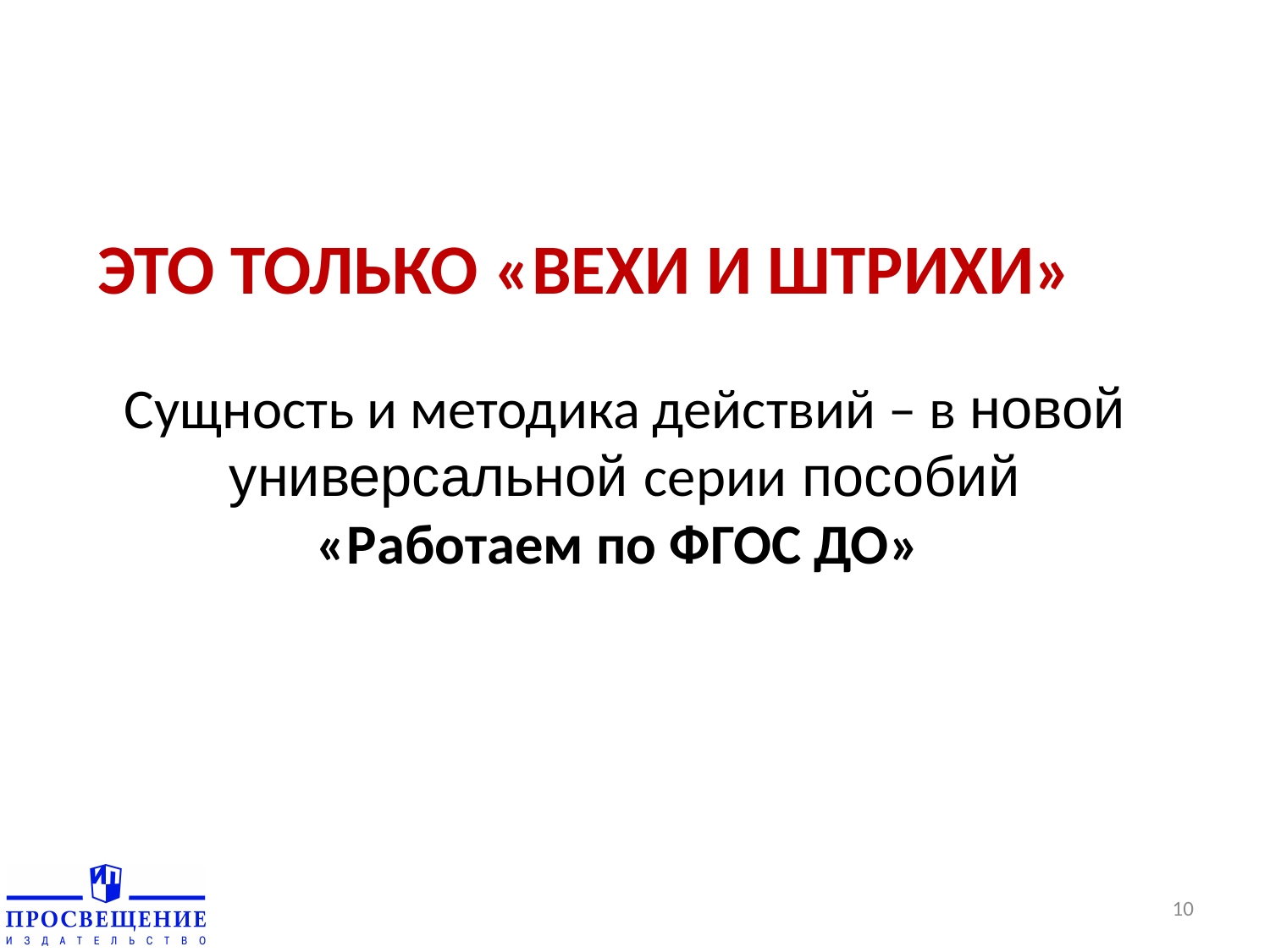

ЭТО ТОЛЬКО «ВЕХИ И ШТРИХИ»
# Сущность и методика действий – в новой универсальной серии пособий «Работаем по ФГОС ДО»
10